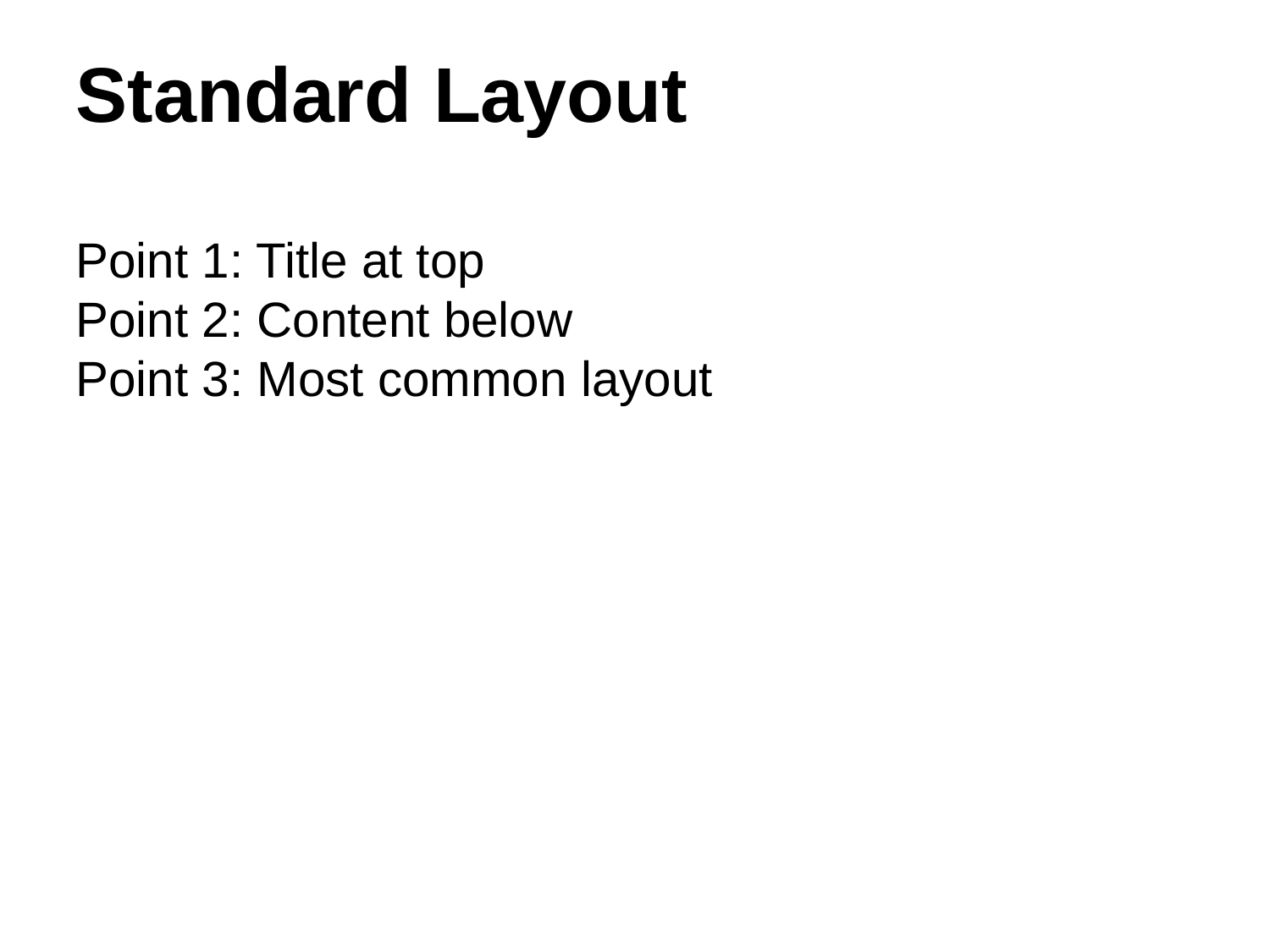

# Standard Layout
Point 1: Title at top
Point 2: Content below
Point 3: Most common layout